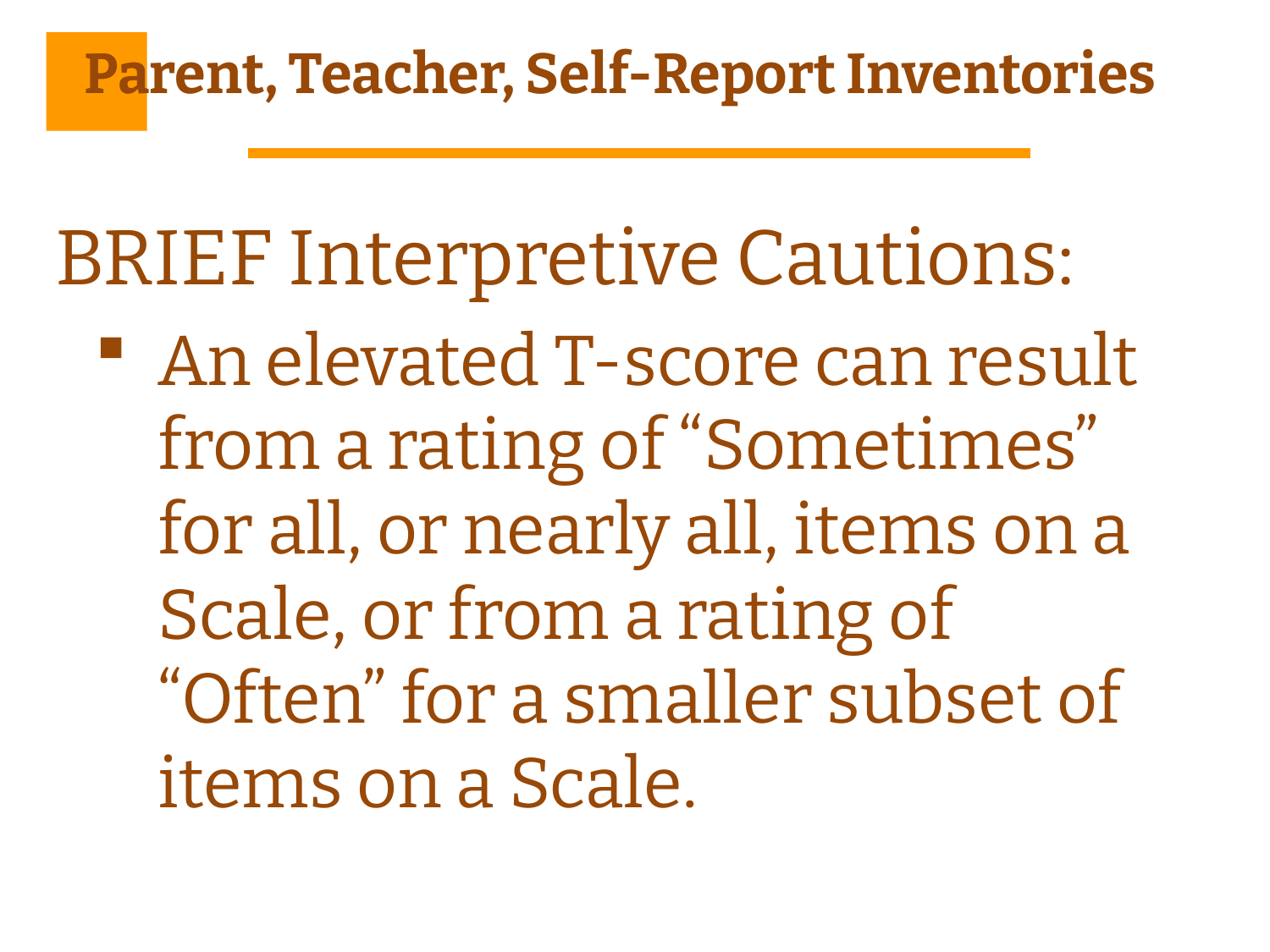

# Parent, Teacher, Self-Report Inventories

BRIEF Interpretive Cautions:
An elevated T-score can result from a rating of “Sometimes” for all, or nearly all, items on a Scale, or from a rating of “Often” for a smaller subset of items on a Scale.